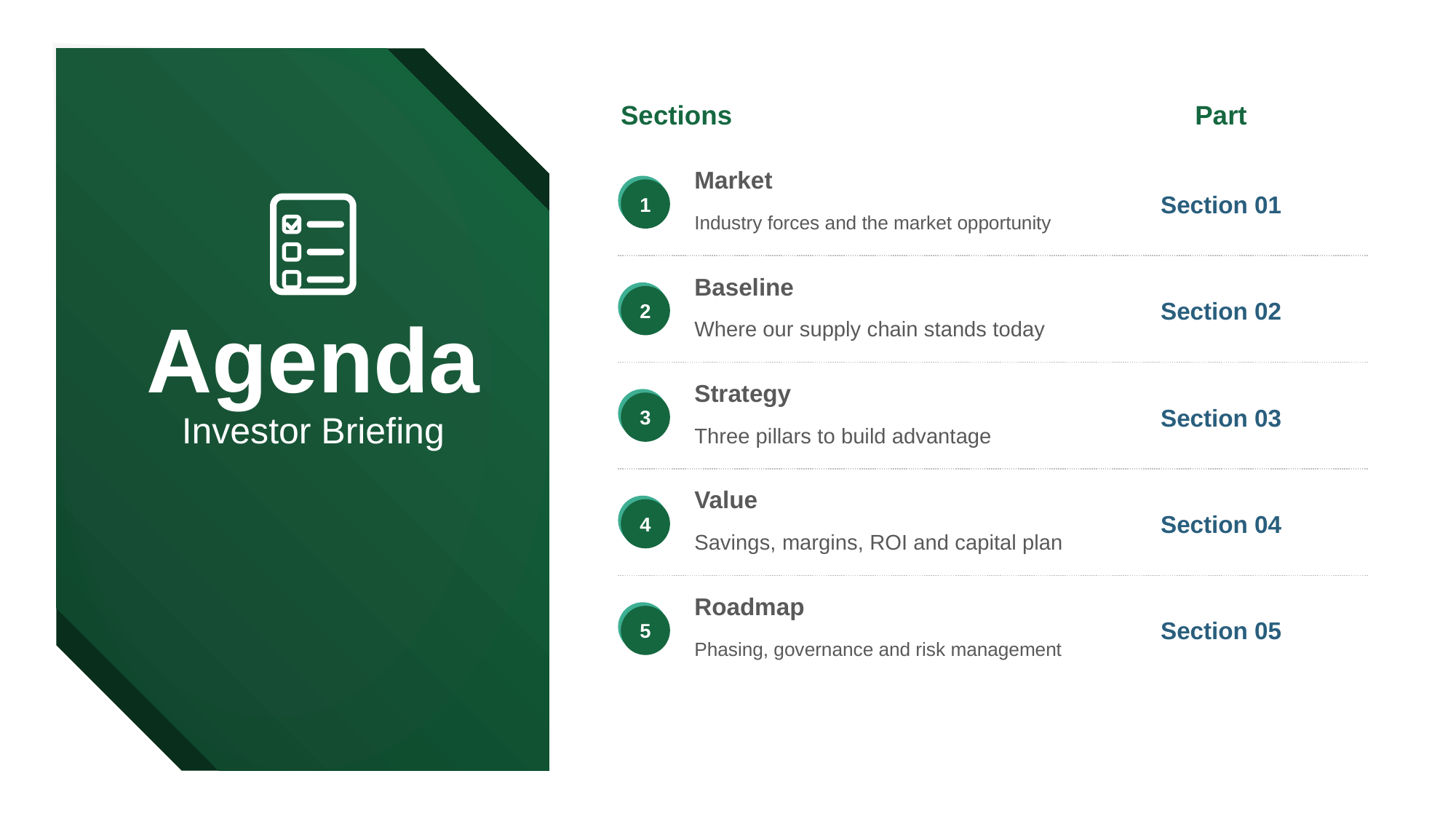

Sections
Part
Market
Industry forces and the market opportunity

1

Section 01
Baseline
Where our supply chain stands today

2
# Agenda Investor Briefing
Section 02
Strategy
Three pillars to build advantage

3
Section 03
Value
Savings, margins, ROI and capital plan

4
Section 04
Roadmap
Phasing, governance and risk management

5
Section 05